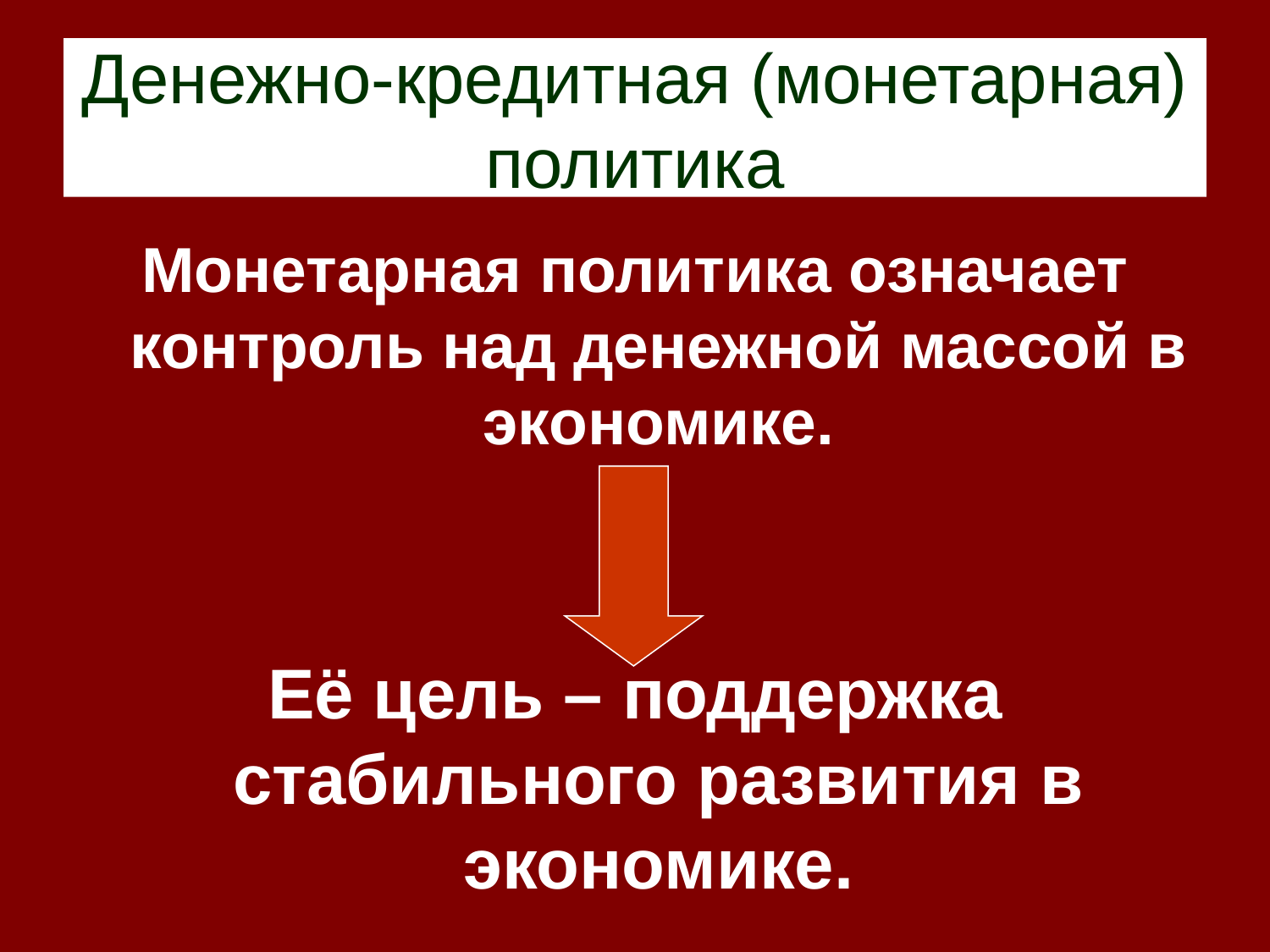

# Денежно-кредитная (монетарная) политика
Монетарная политика означает контроль над денежной массой в экономике.

Её цель – поддержка стабильного развития в экономике.